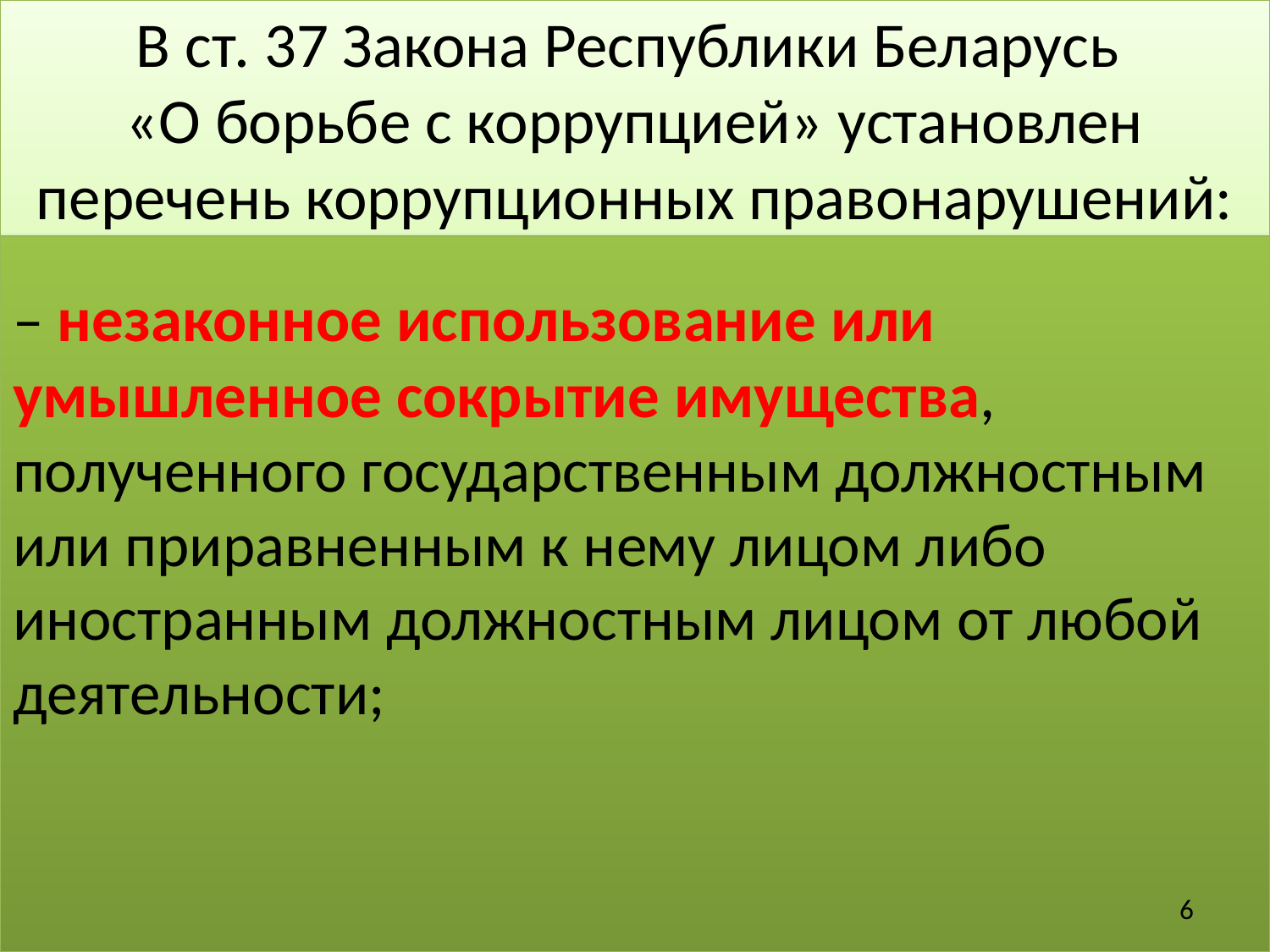

# В ст. 37 Закона Республики Беларусь «О борьбе с коррупцией» установлен перечень коррупционных правонарушений:

– незаконное использование или умышленное сокрытие имущества, полученного государственным должностным или приравненным к нему лицом либо иностранным должностным лицом от любой деятельности;
6